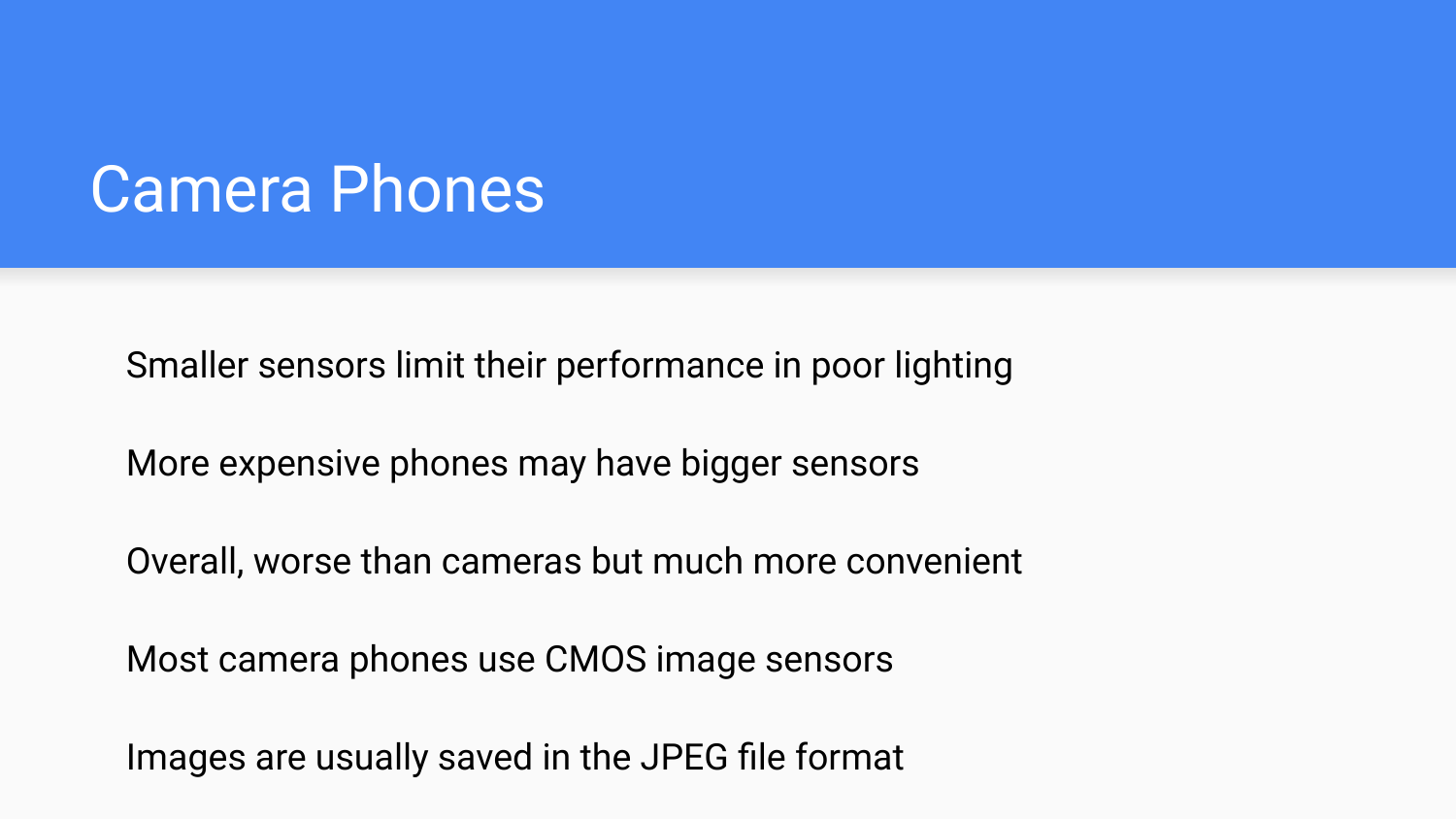

# Camera Phones
Smaller sensors limit their performance in poor lighting
More expensive phones may have bigger sensors
Overall, worse than cameras but much more convenient
Most camera phones use CMOS image sensors
Images are usually saved in the JPEG file format